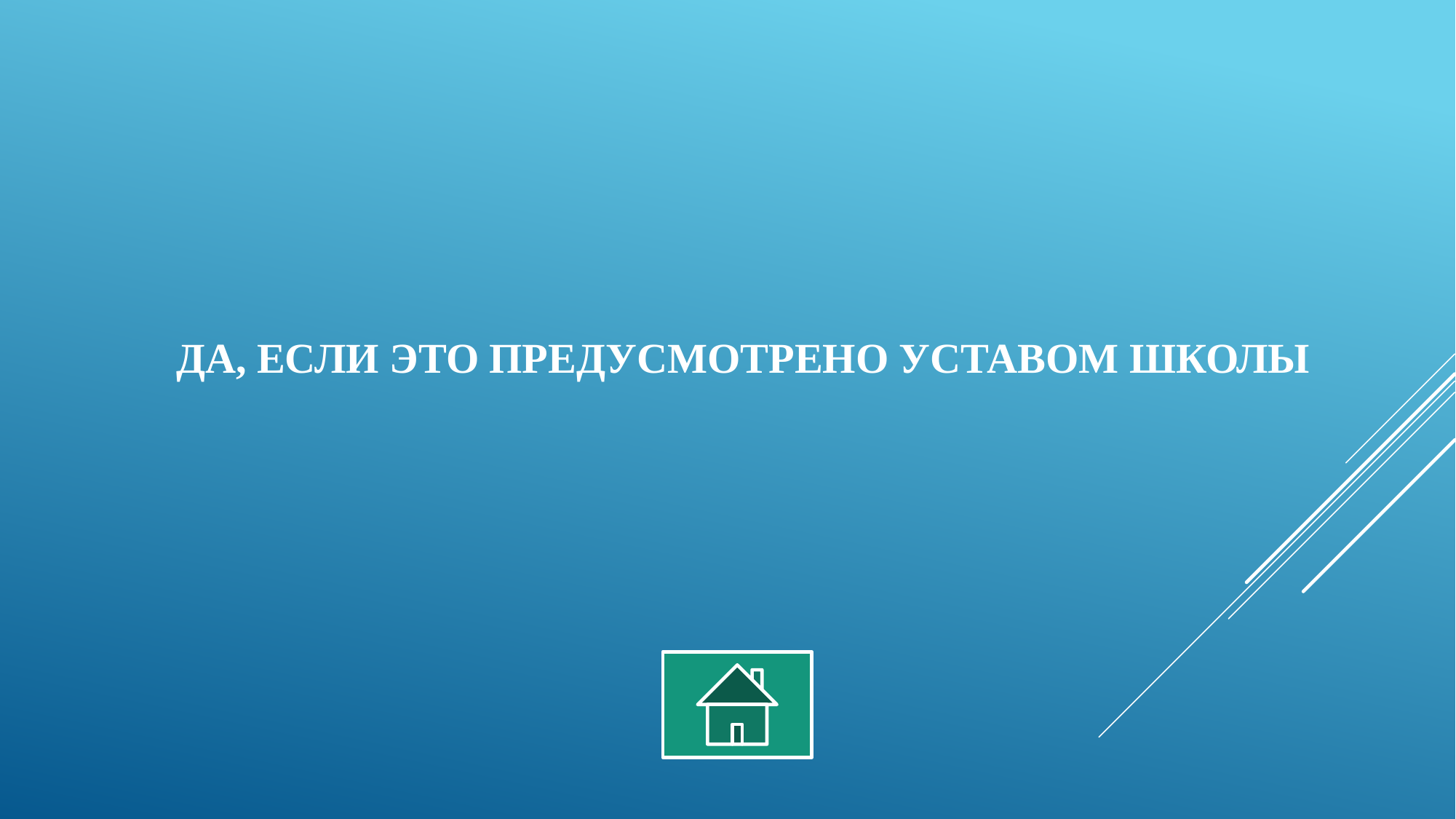

# Да, если это предусмотрено уставом школы